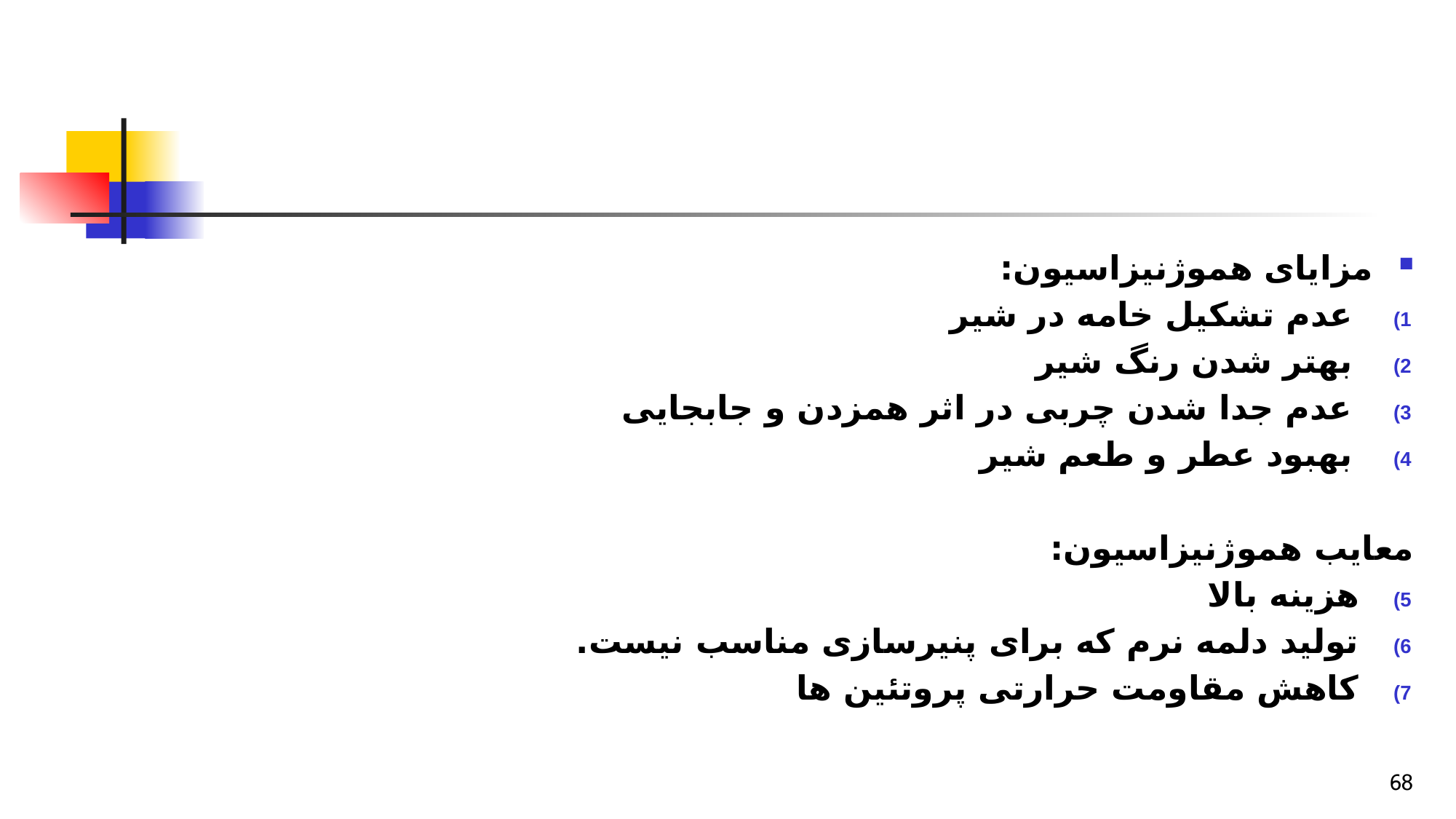

#
مزایای هموژنیزاسیون:
عدم تشکیل خامه در شیر
بهتر شدن رنگ شیر
عدم جدا شدن چربی در اثر همزدن و جابجایی
بهبود عطر و طعم شیر

معایب هموژنیزاسیون:
هزینه بالا
تولید دلمه نرم که برای پنیرسازی مناسب نیست.
کاهش مقاومت حرارتی پروتئین ها
68